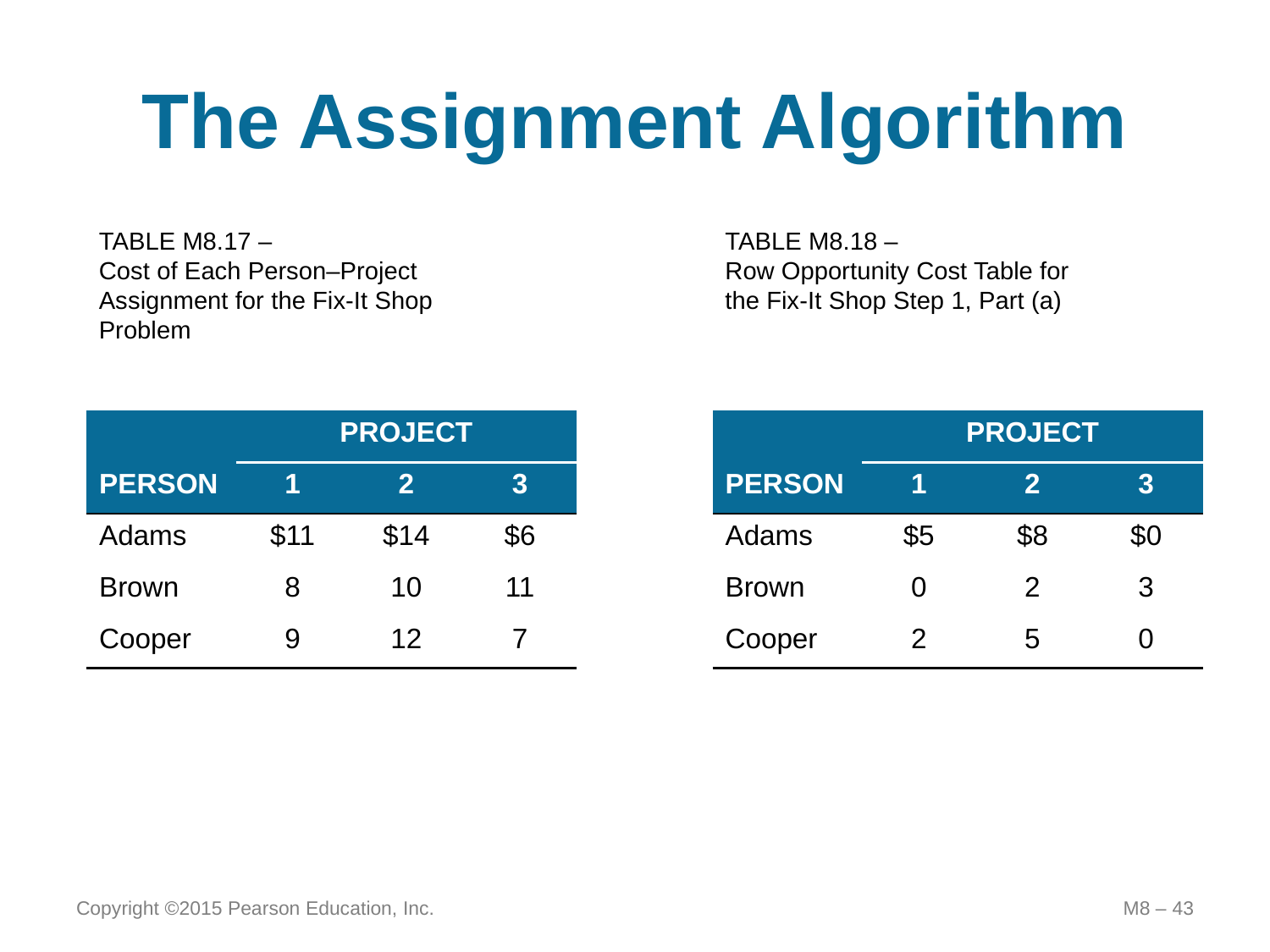

# The Assignment Algorithm
TABLE M8.17 –
Cost of Each Person–Project Assignment for the Fix-It Shop Problem
TABLE M8.18 –
Row Opportunity Cost Table for the Fix-It Shop Step 1, Part (a)
|  | PROJECT |  |  |
| --- | --- | --- | --- |
| PERSON | 1 | 2 | 3 |
| Adams | $11 | $14 | $6 |
| Brown | 8 | 10 | 11 |
| Cooper | 9 | 12 | 7 |
|  | PROJECT |  |  |
| --- | --- | --- | --- |
| PERSON | 1 | 2 | 3 |
| Adams | $5 | $8 | $0 |
| Brown | 0 | 2 | 3 |
| Cooper | 2 | 5 | 0 |
Copyright ©2015 Pearson Education, Inc.
M8 – 43